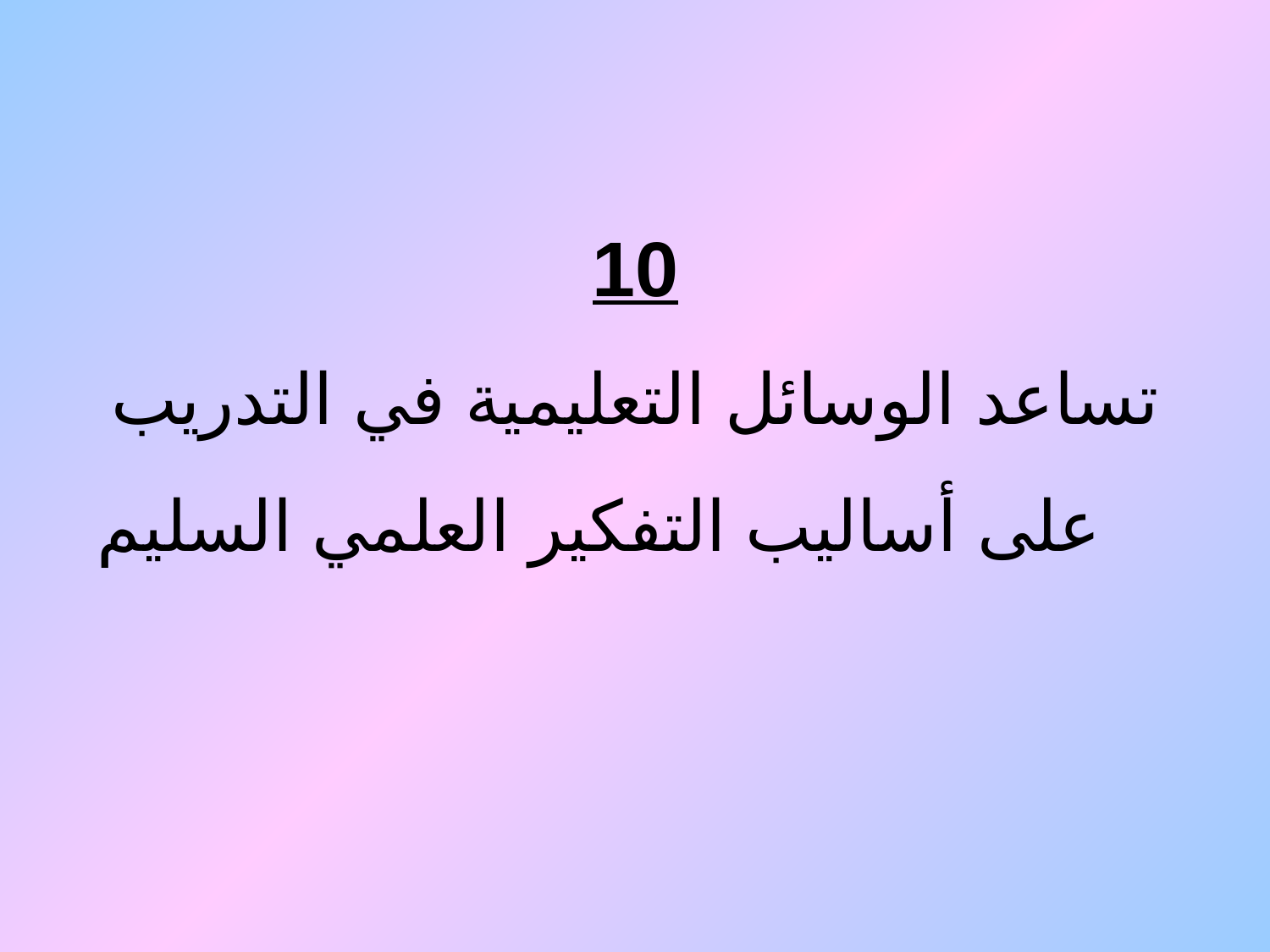

10
تساعد الوسائل التعليمية في التدريب على أساليب التفكير العلمي السليم